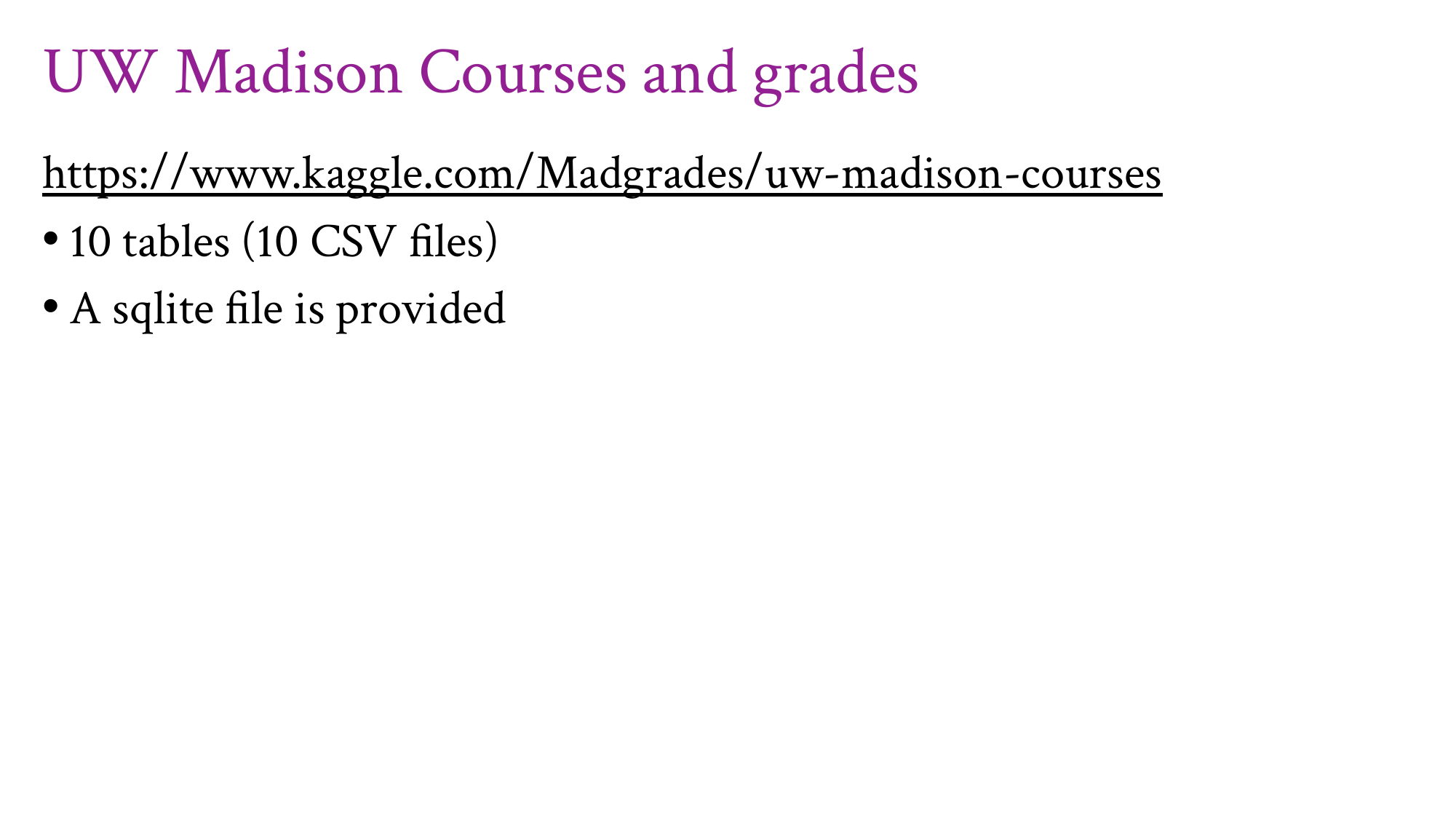

# UW Madison Courses and grades
https://www.kaggle.com/Madgrades/uw-madison-courses
10 tables (10 CSV files)
A sqlite file is provided